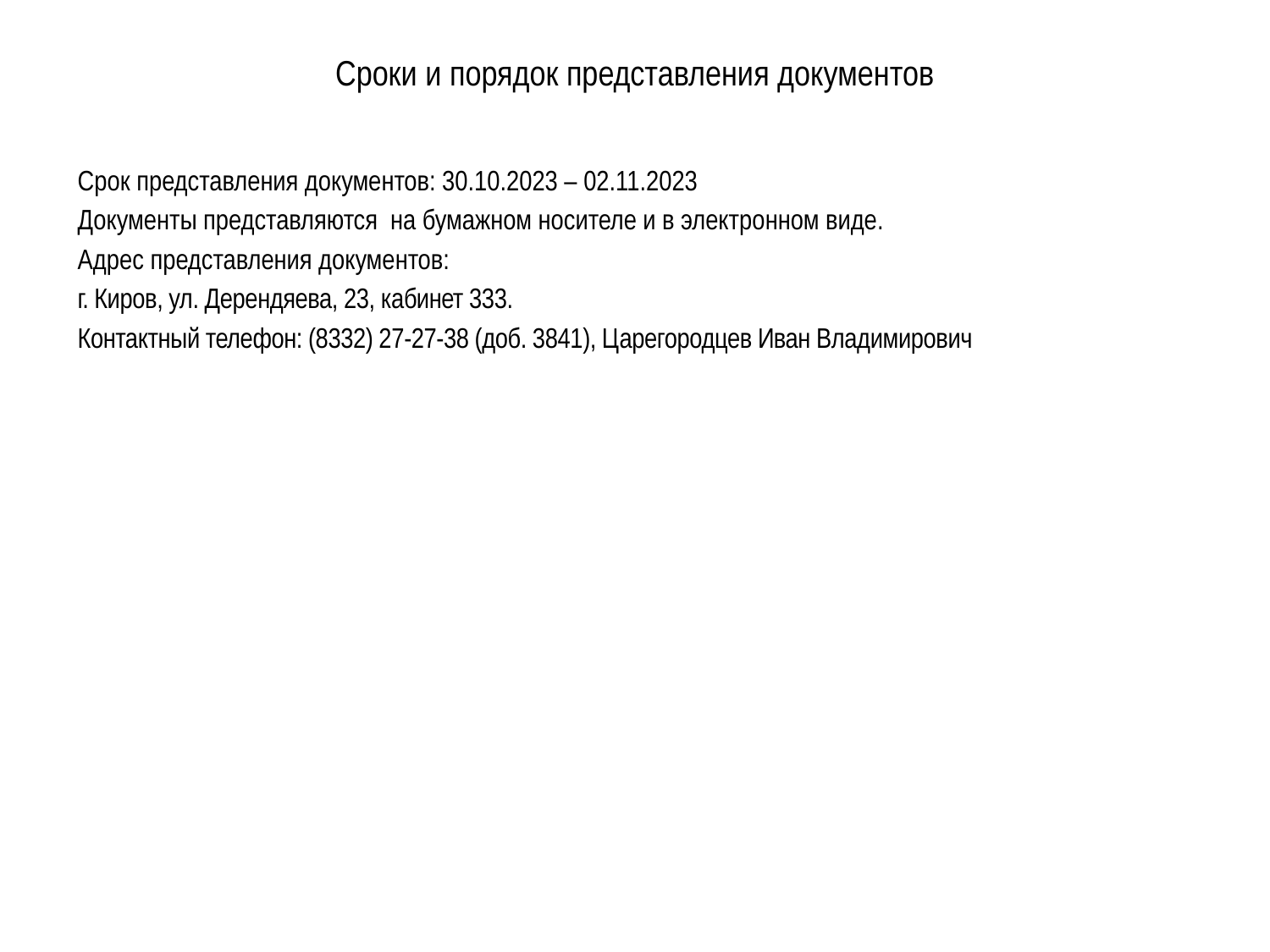

# Сроки и порядок представления документов
Срок представления документов: 30.10.2023 – 02.11.2023
Документы представляются  на бумажном носителе и в электронном виде.
Адрес представления документов:
г. Киров, ул. Дерендяева, 23, кабинет 333.
Контактный телефон: (8332) 27-27-38 (доб. 3841), Царегородцев Иван Владимирович